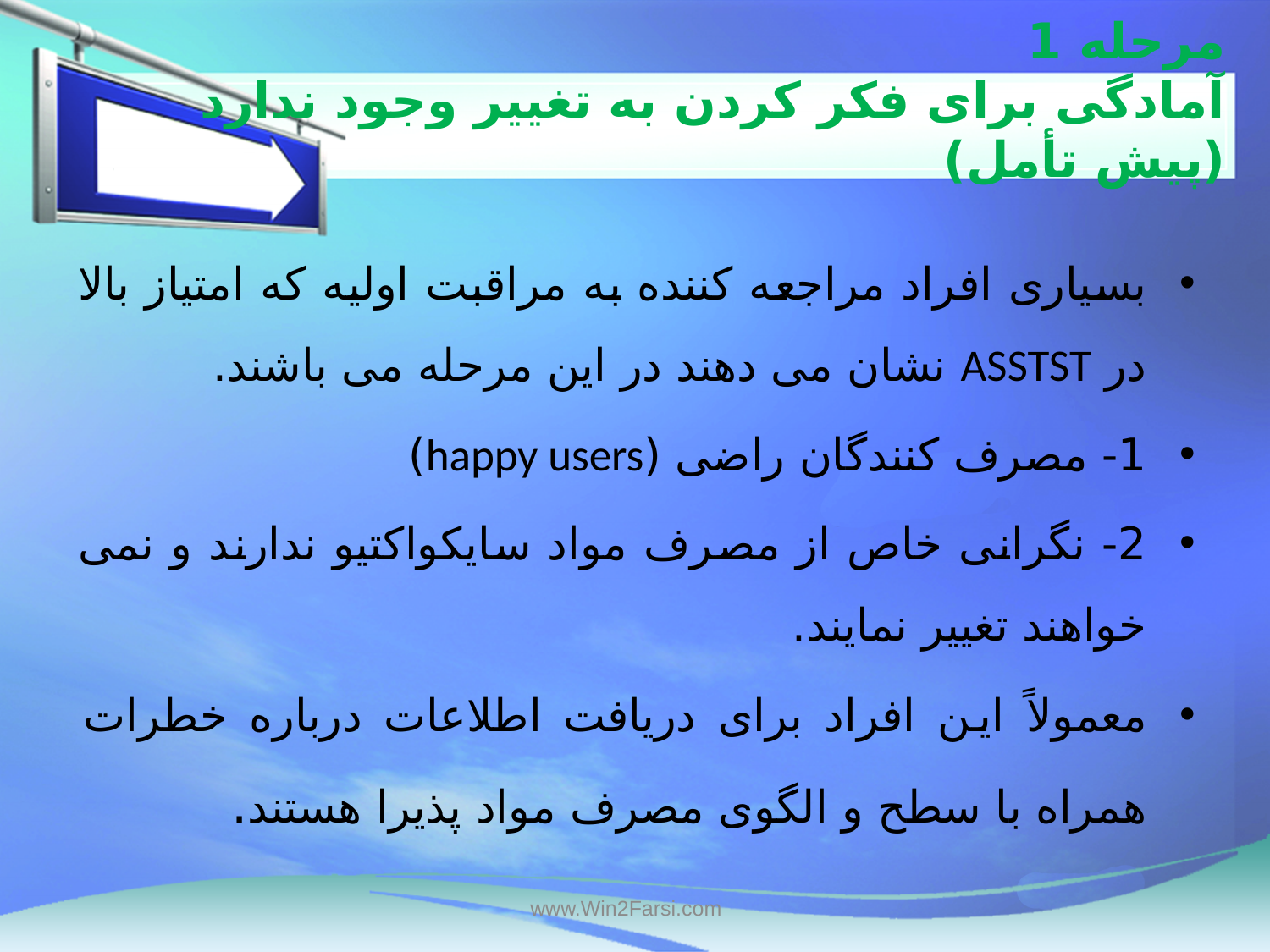

# مرحله 1 آمادگی برای فکر کردن به تغییر وجود ندارد (پیش تأمل)
بسیاری افراد مراجعه کننده به مراقبت اولیه که امتیاز بالا در ASSTST نشان می دهند در این مرحله می باشند.
1- مصرف کنندگان راضی (happy users)
2- نگرانی خاص از مصرف مواد سایکواکتیو ندارند و نمی خواهند تغییر نمایند.
معمولاً این افراد برای دریافت اطلاعات درباره خطرات همراه با سطح و الگوی مصرف مواد پذیرا هستند.

www.Win2Farsi.com